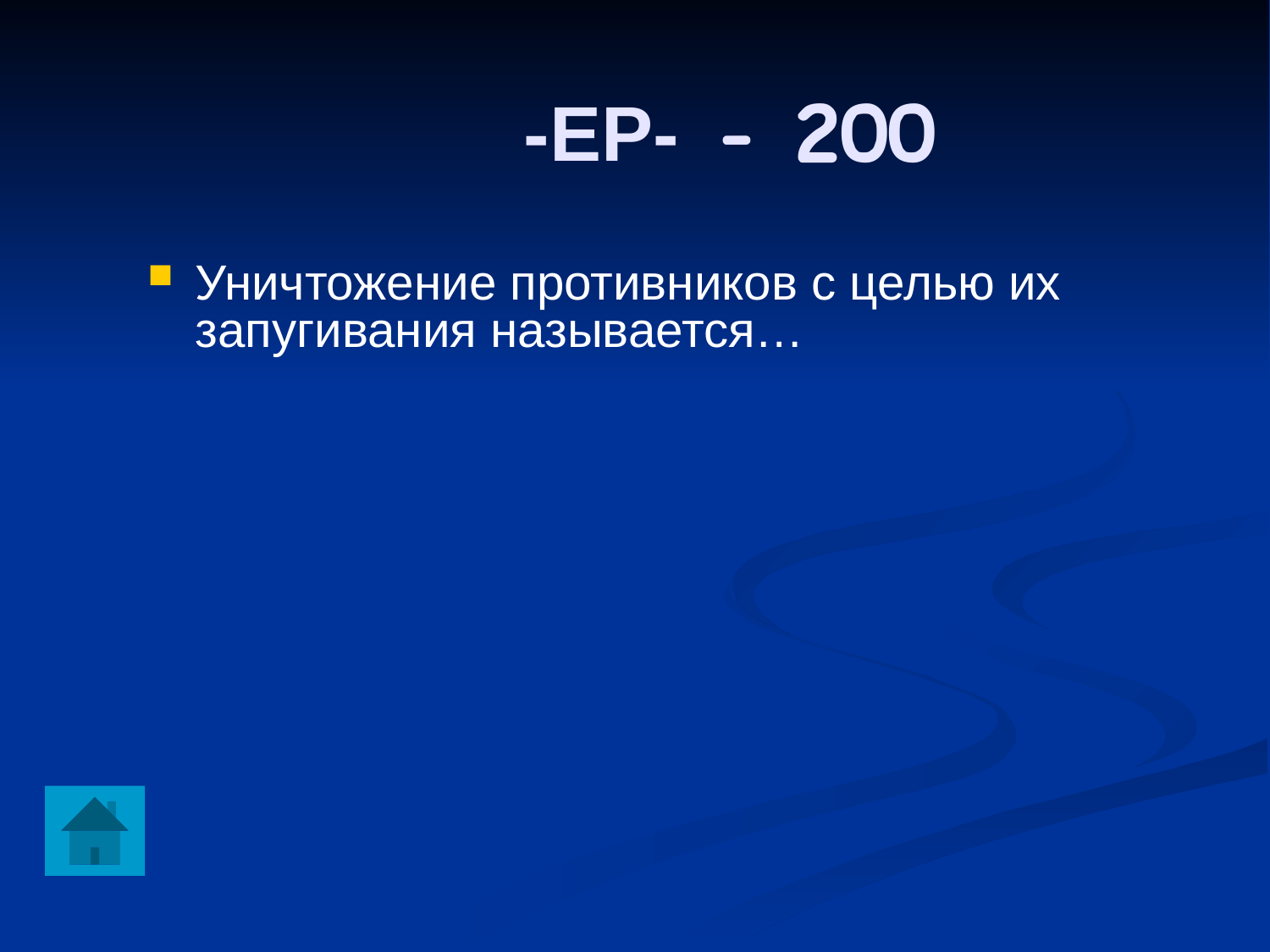

-ЕР- - 200
Уничтожение противников с целью их запугивания называется…